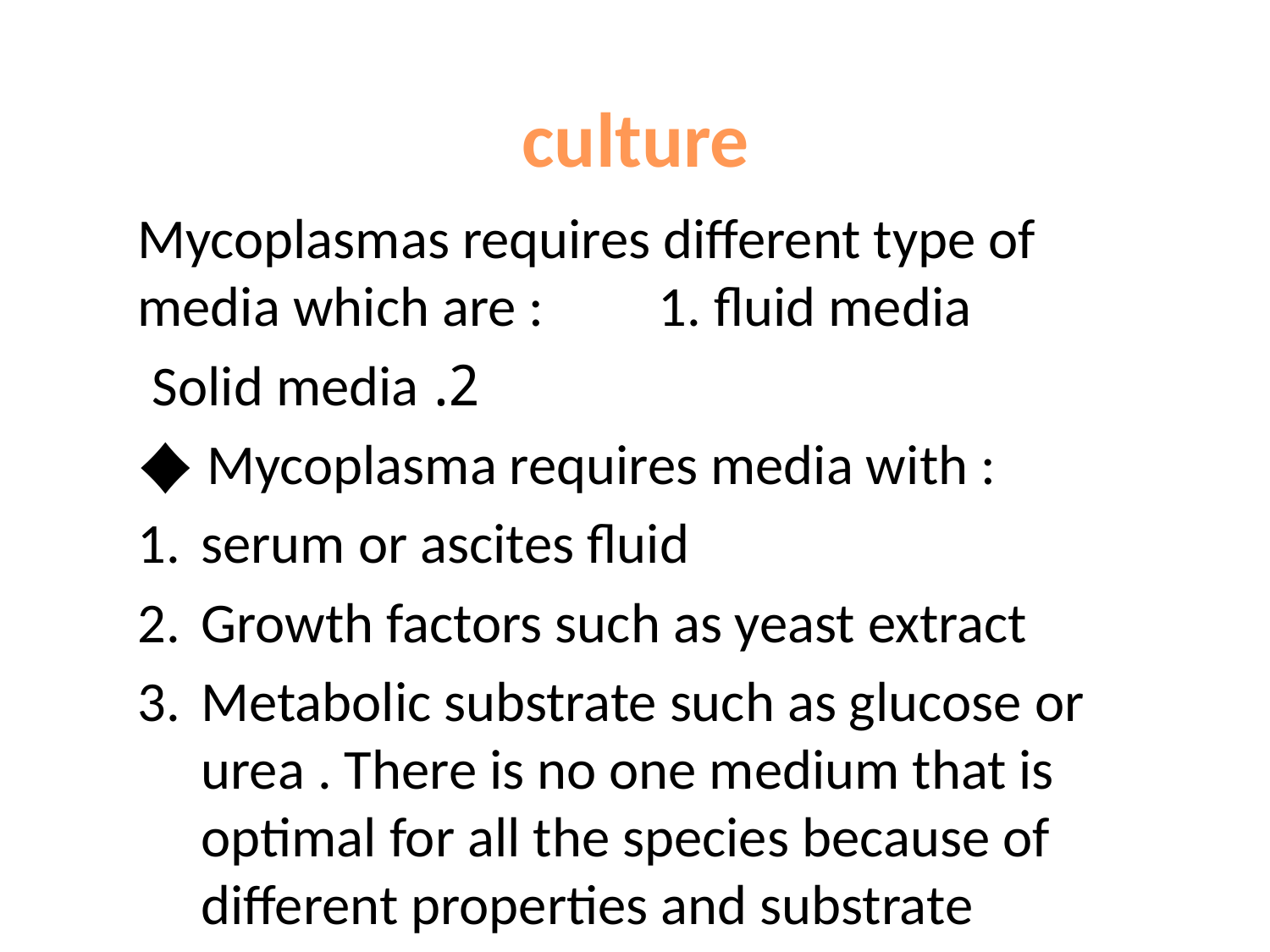

# culture
Mycoplasmas requires different type of media which are :         1. fluid media
2. Solid media
♦ Mycoplasma requires media with :
serum or ascites fluid
Growth factors such as yeast extract
Metabolic substrate such as glucose or urea . There is no one medium that is optimal for all the species because of different properties and substrate requirements.
Incubation at 37 C for 48-96 hours there may be no turbidity in